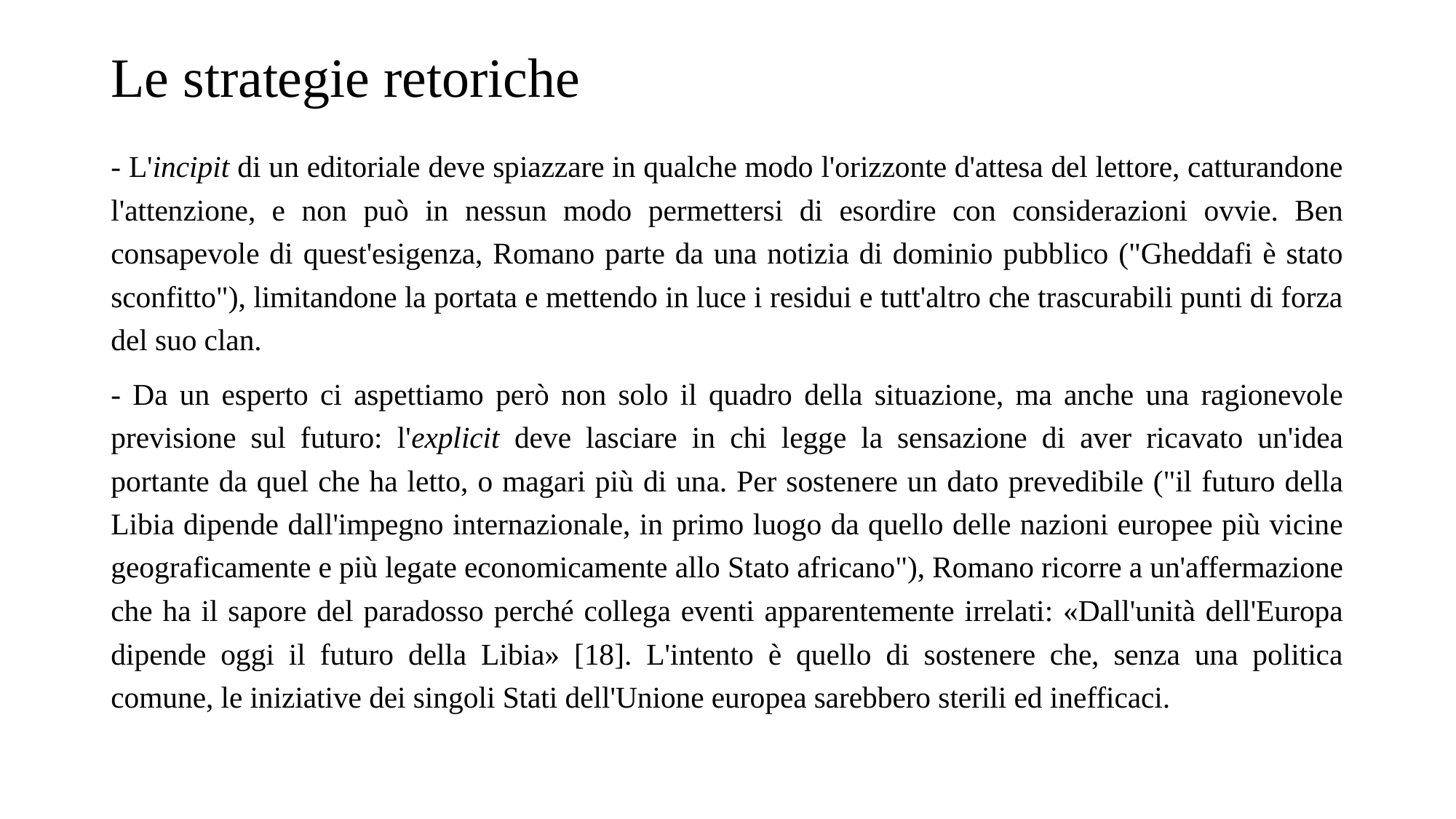

# Le strategie retoriche
- L'incipit di un editoriale deve spiazzare in qualche modo l'orizzonte d'attesa del lettore, catturandone l'attenzione, e non può in nessun modo permettersi di esordire con considerazioni ovvie. Ben consapevole di quest'esigenza, Romano parte da una notizia di dominio pubblico ("Gheddafi è stato sconfitto"), limitandone la portata e mettendo in luce i residui e tutt'altro che trascurabili punti di forza del suo clan.
- Da un esperto ci aspettiamo però non solo il quadro della situazione, ma anche una ragionevole previsione sul futuro: l'explicit deve lasciare in chi legge la sensazione di aver ricavato un'idea portante da quel che ha letto, o magari più di una. Per sostenere un dato prevedibile ("il futuro della Libia dipende dall'impegno internazionale, in primo luogo da quello delle nazioni europee più vicine geograficamente e più legate economicamente allo Stato africano"), Romano ricorre a un'affermazione che ha il sapore del paradosso perché collega eventi apparentemente irrelati: «Dall'unità dell'Europa dipende oggi il futuro della Libia» [18]. L'intento è quello di sostenere che, senza una politica comune, le iniziative dei singoli Stati dell'Unione europea sarebbero sterili ed inefficaci.